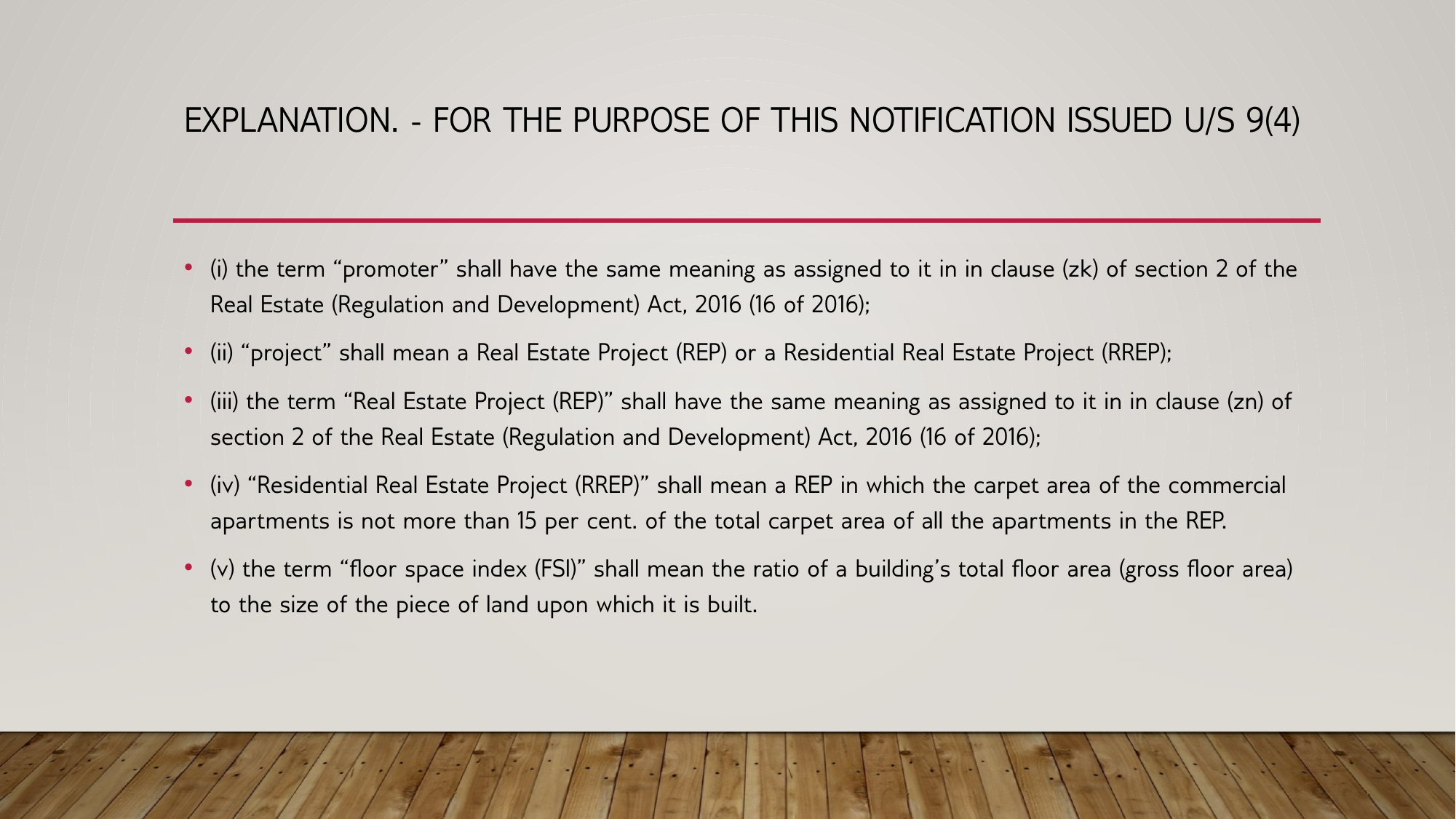

# Explanation. - For the purpose of this notification issued u/s 9(4)
(i) the term “promoter” shall have the same meaning as assigned to it in in clause (zk) of section 2 of the Real Estate (Regulation and Development) Act, 2016 (16 of 2016);
(ii) “project” shall mean a Real Estate Project (REP) or a Residential Real Estate Project (RREP);
(iii) the term “Real Estate Project (REP)” shall have the same meaning as assigned to it in in clause (zn) of section 2 of the Real Estate (Regulation and Development) Act, 2016 (16 of 2016);
(iv) “Residential Real Estate Project (RREP)” shall mean a REP in which the carpet area of the commercial apartments is not more than 15 per cent. of the total carpet area of all the apartments in the REP.
(v) the term “floor space index (FSI)” shall mean the ratio of a building’s total floor area (gross floor area) to the size of the piece of land upon which it is built.